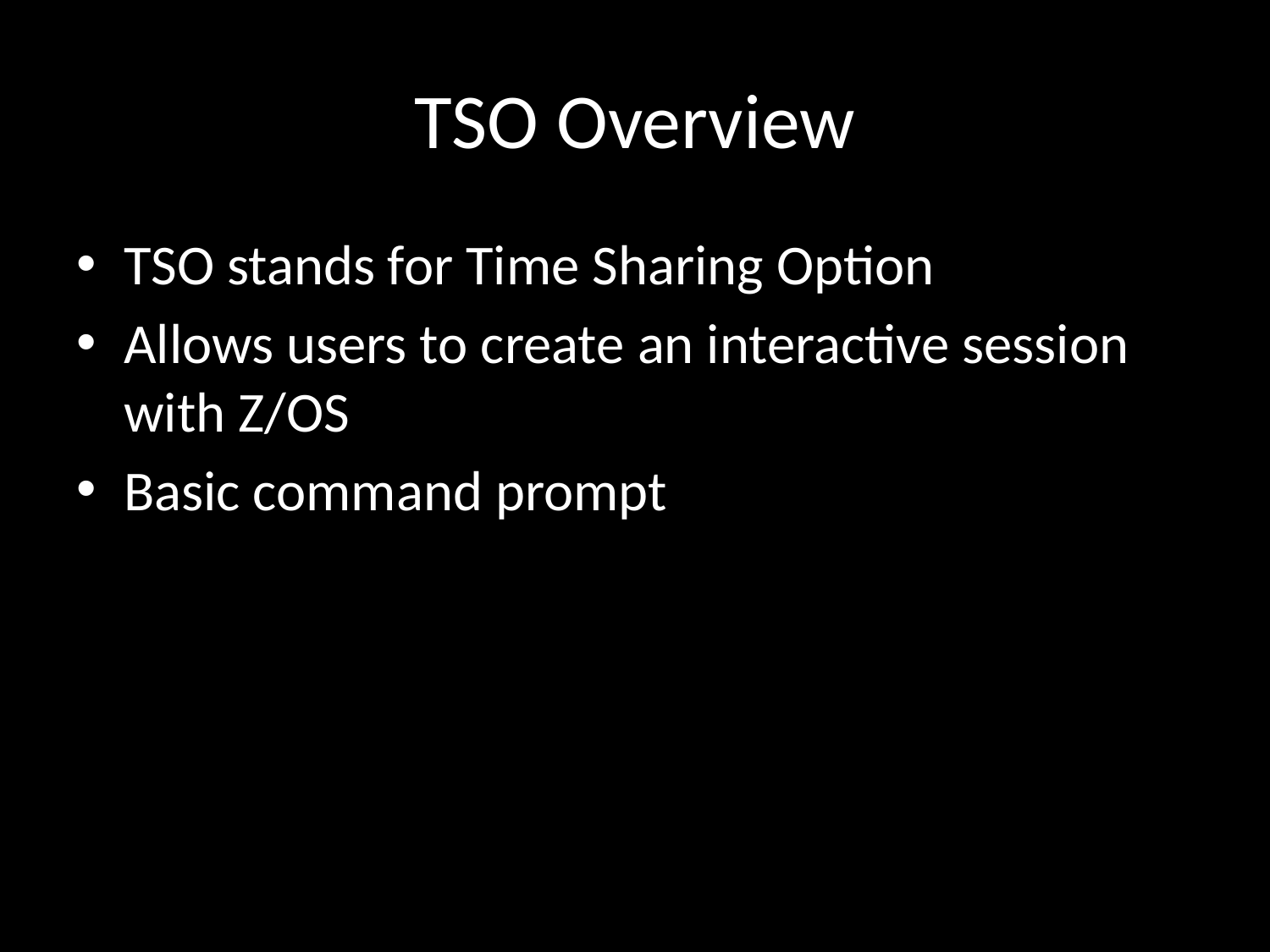

# TSO Overview
TSO stands for Time Sharing Option
Allows users to create an interactive session with Z/OS
Basic command prompt